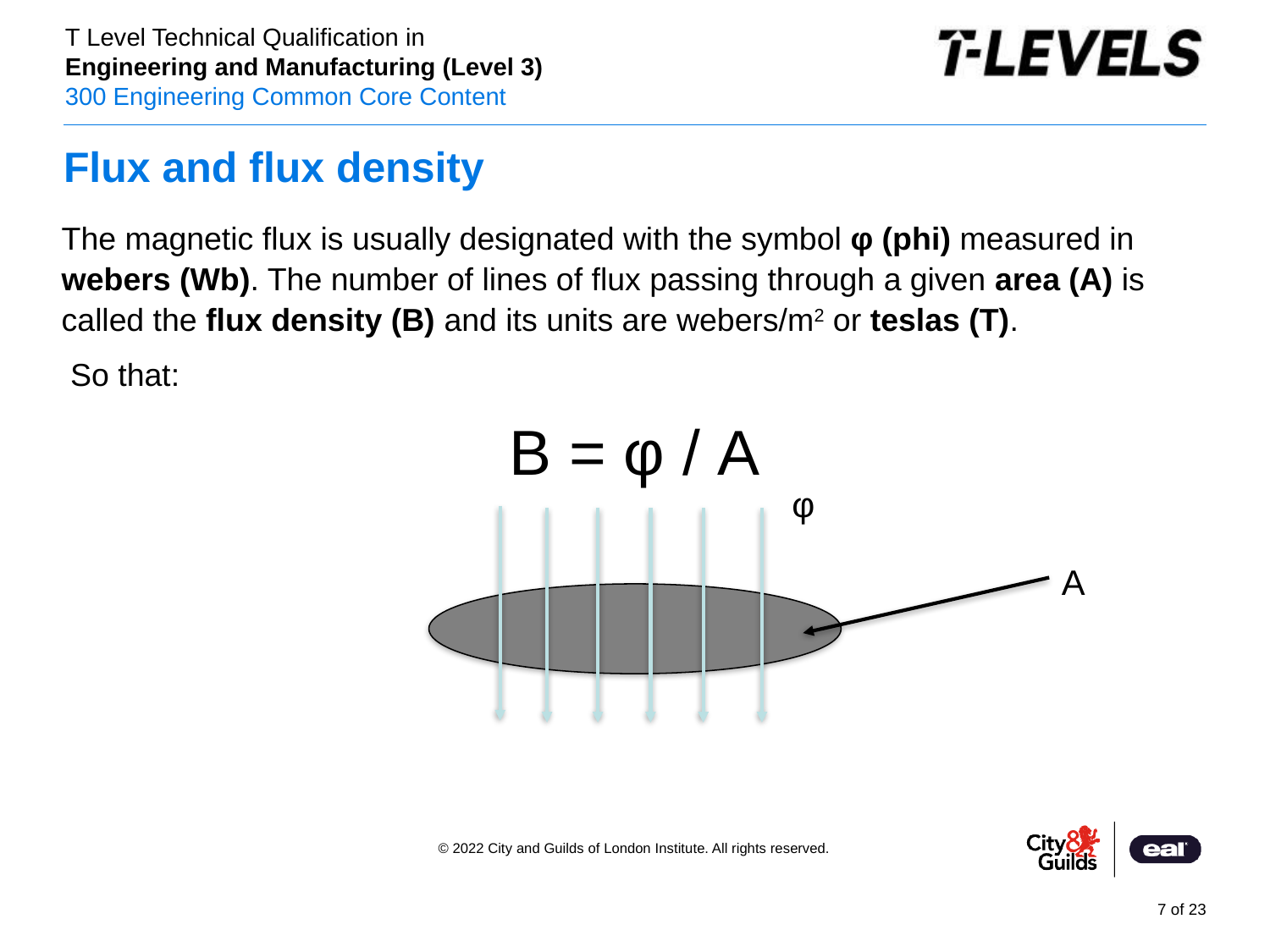

# Flux and flux density
The magnetic flux is usually designated with the symbol φ (phi) measured in webers (Wb). The number of lines of flux passing through a given area (A) is called the flux density (B) and its units are webers/m2 or teslas (T).
 So that:
B = φ / A
 φ
A